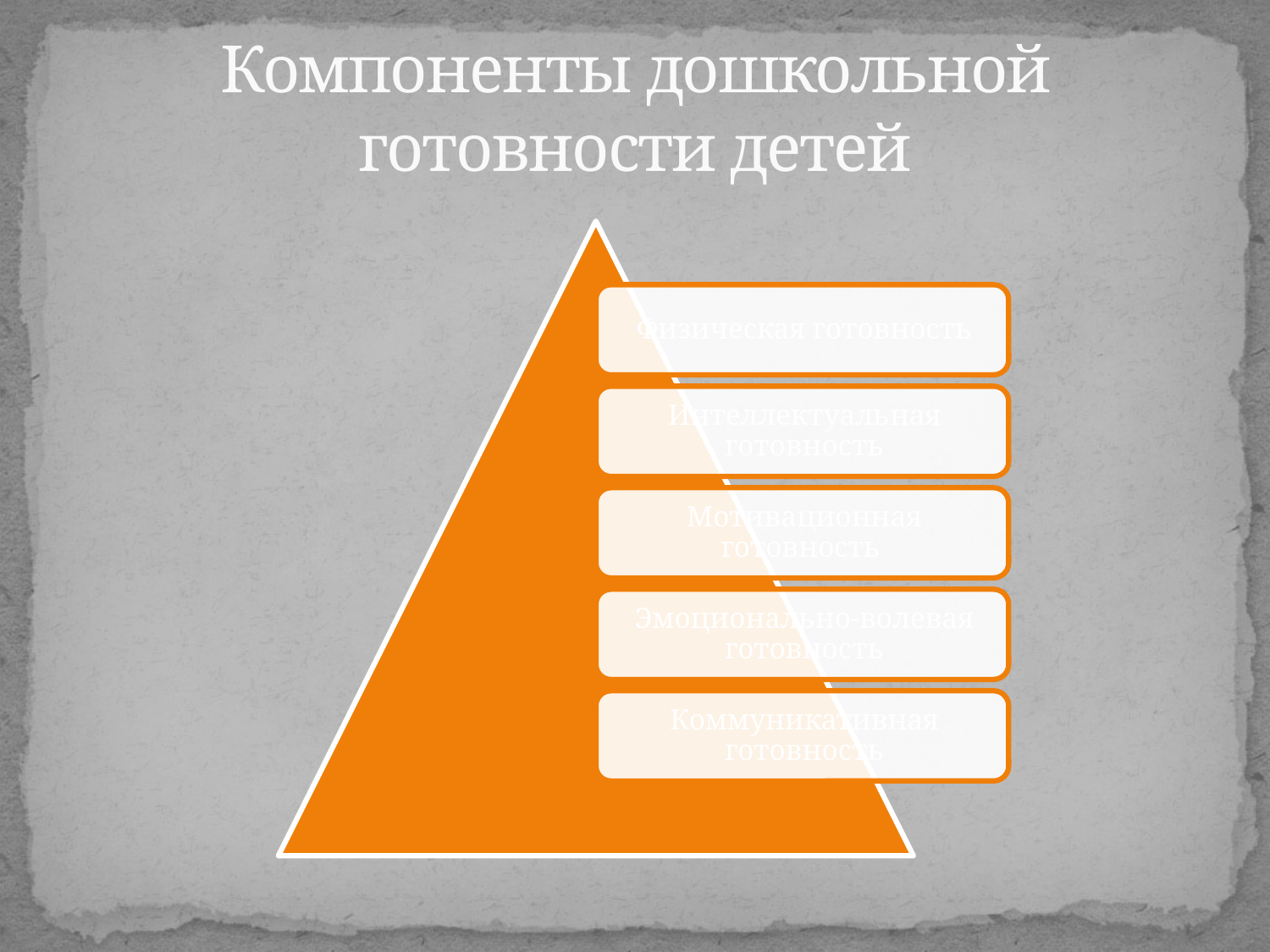

# Компоненты дошкольной готовности детей
Физическая готовность
Интеллектуальная готовность
Мотивационная готовность
Эмоционально-волевая готовность
Коммуникативная готовность